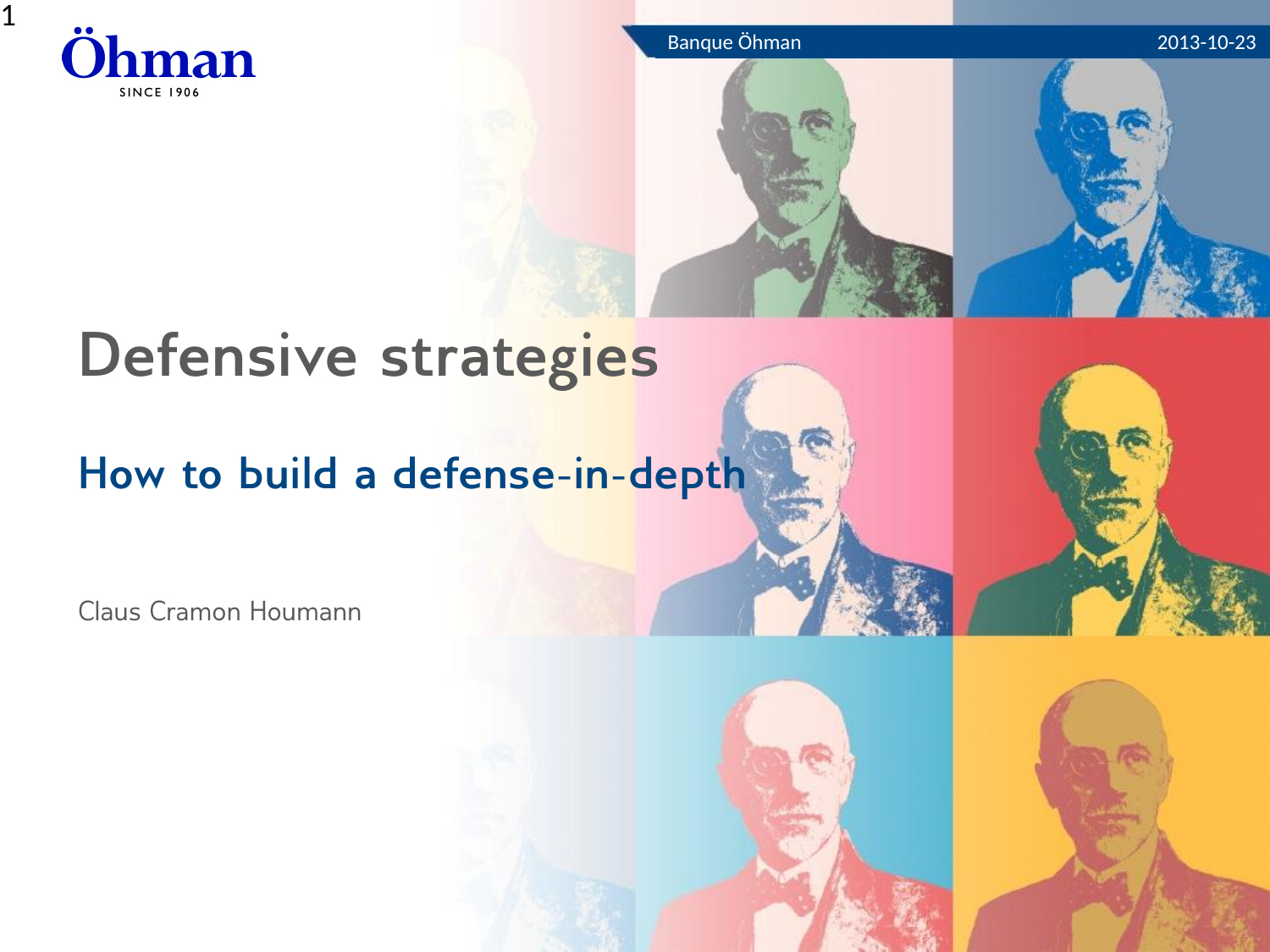

2013-10-23
Banque Öhman
# Defensive strategies
How to build a defense-in-depth
Claus Cramon Houmann